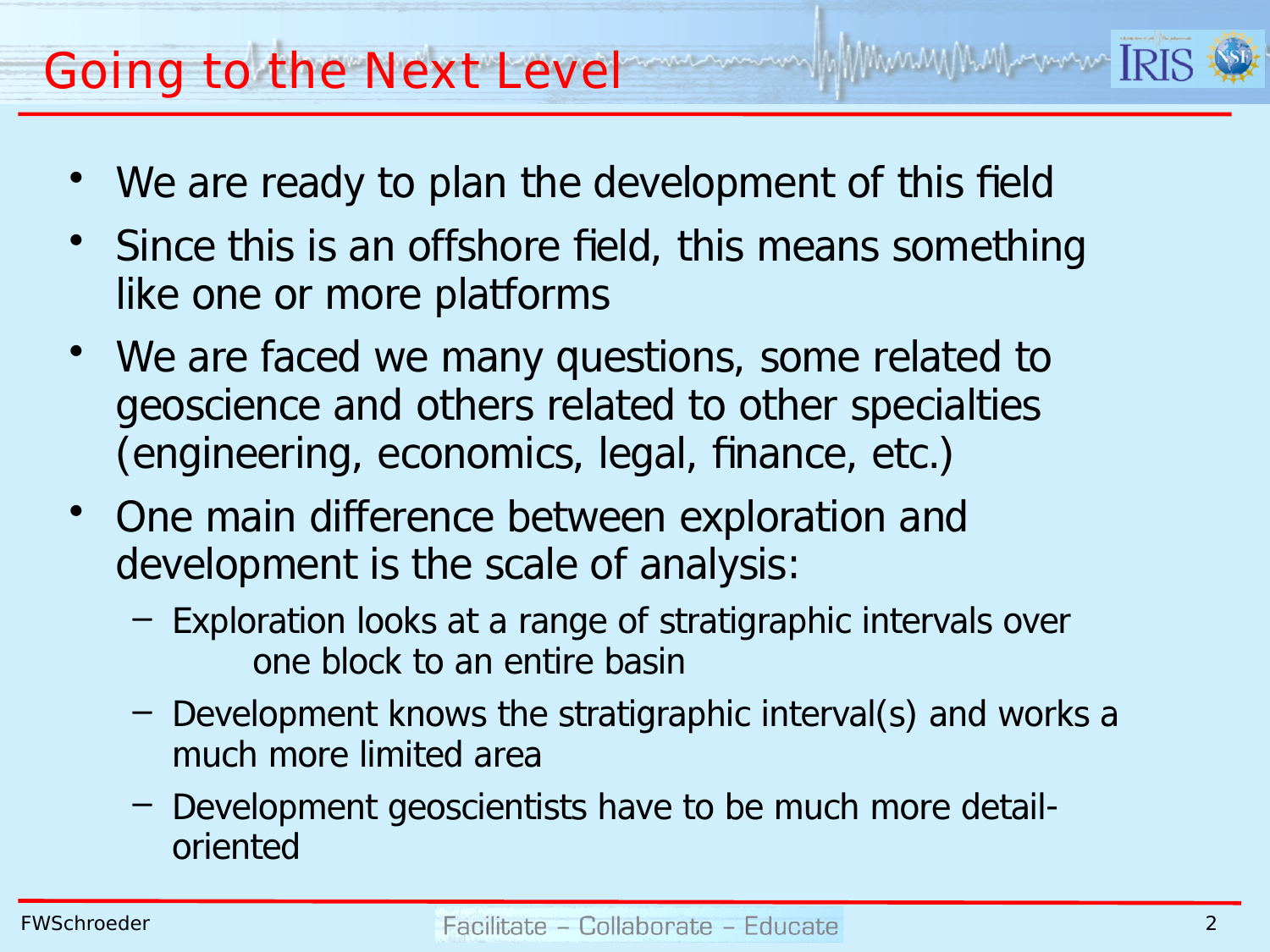

# Going to the Next Level
We are ready to plan the development of this field
Since this is an offshore field, this means something 	like one or more platforms
We are faced we many questions, some related to 	geoscience and others related to other specialties 	(engineering, economics, legal, finance, etc.)
One main difference between exploration and 	development is the scale of analysis:
Exploration looks at a range of stratigraphic intervals over 	one block to an entire basin
Development knows the stratigraphic interval(s) and works a much more limited area
Development geoscientists have to be much more detail-	oriented